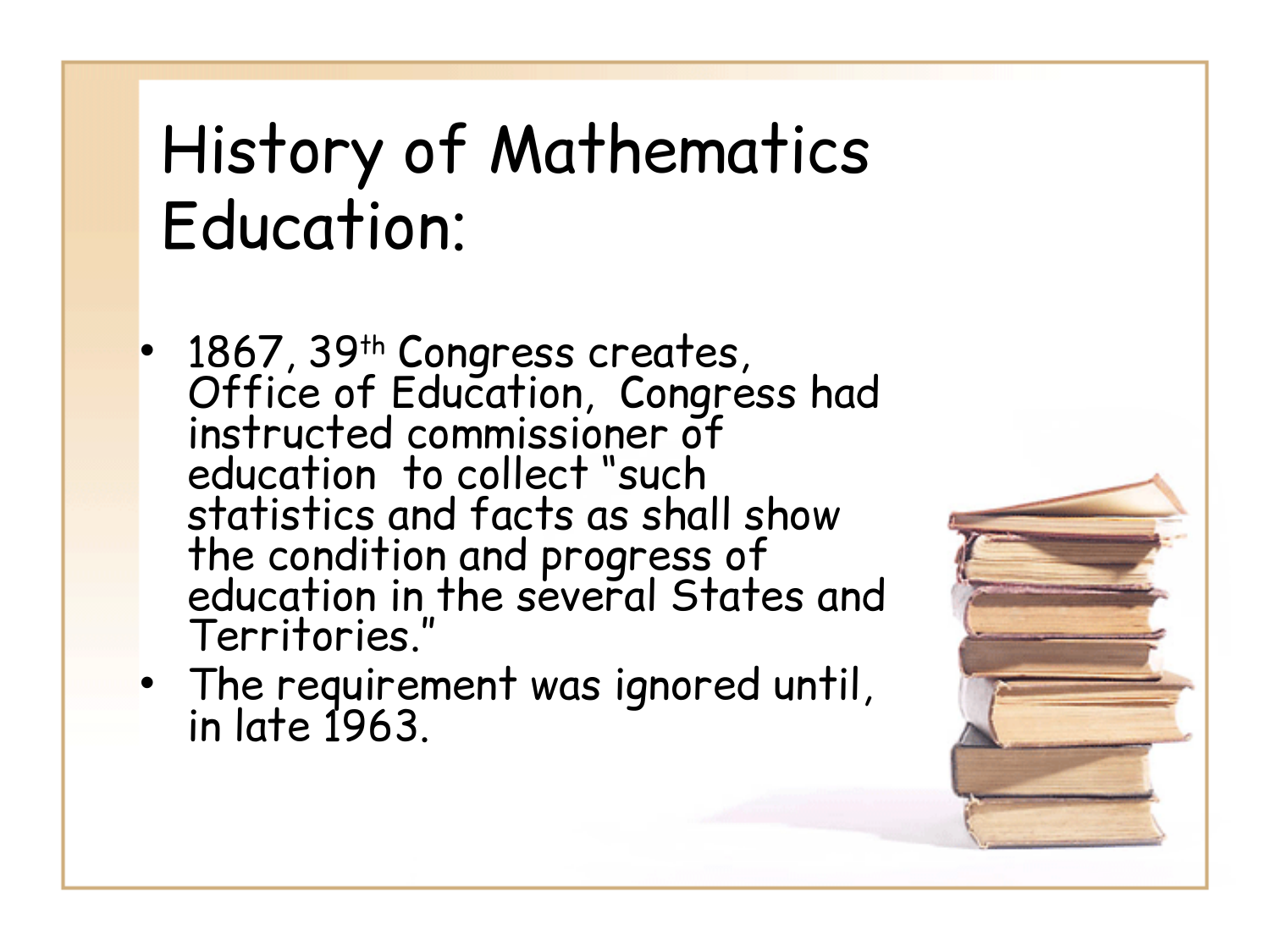

# History of Mathematics Education:
1867, 39th Congress creates, Office of Education,  Congress had instructed commissioner of education  to collect “such statistics and facts as shall show the condition and progress of education in the several States and Territories.”
The requirement was ignored until, in late 1963.